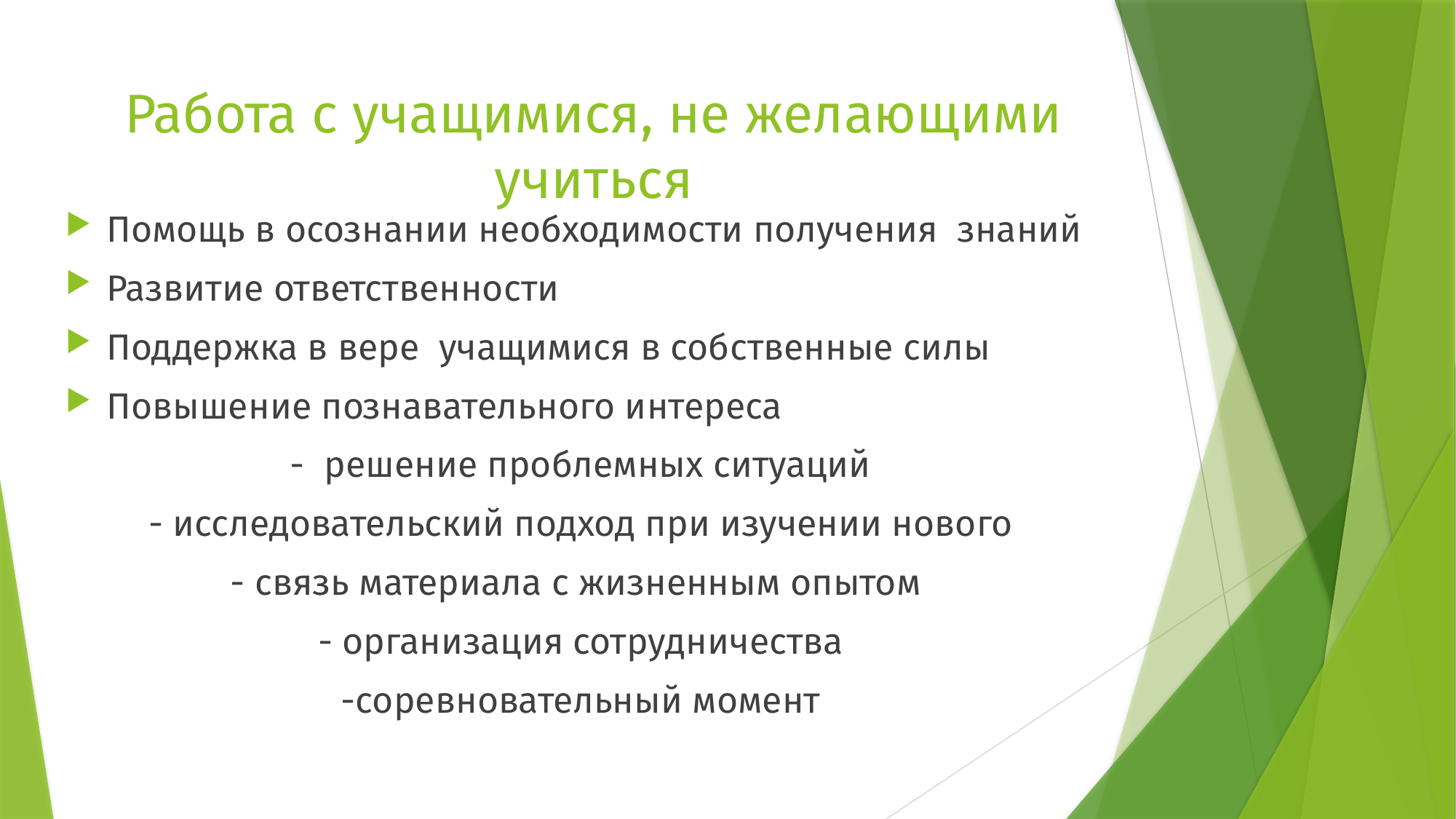

# Работа с учащимися, не желающими учиться
Помощь в осознании необходимости получения  знаний
Развитие ответственности
Поддержка в вере  учащимися в собственные силы
Повышение познавательного интереса
-  решение проблемных ситуаций
- исследовательский подход при изучении нового
- связь материала с жизненным опытом
- организация сотрудничества
-соревновательный момент